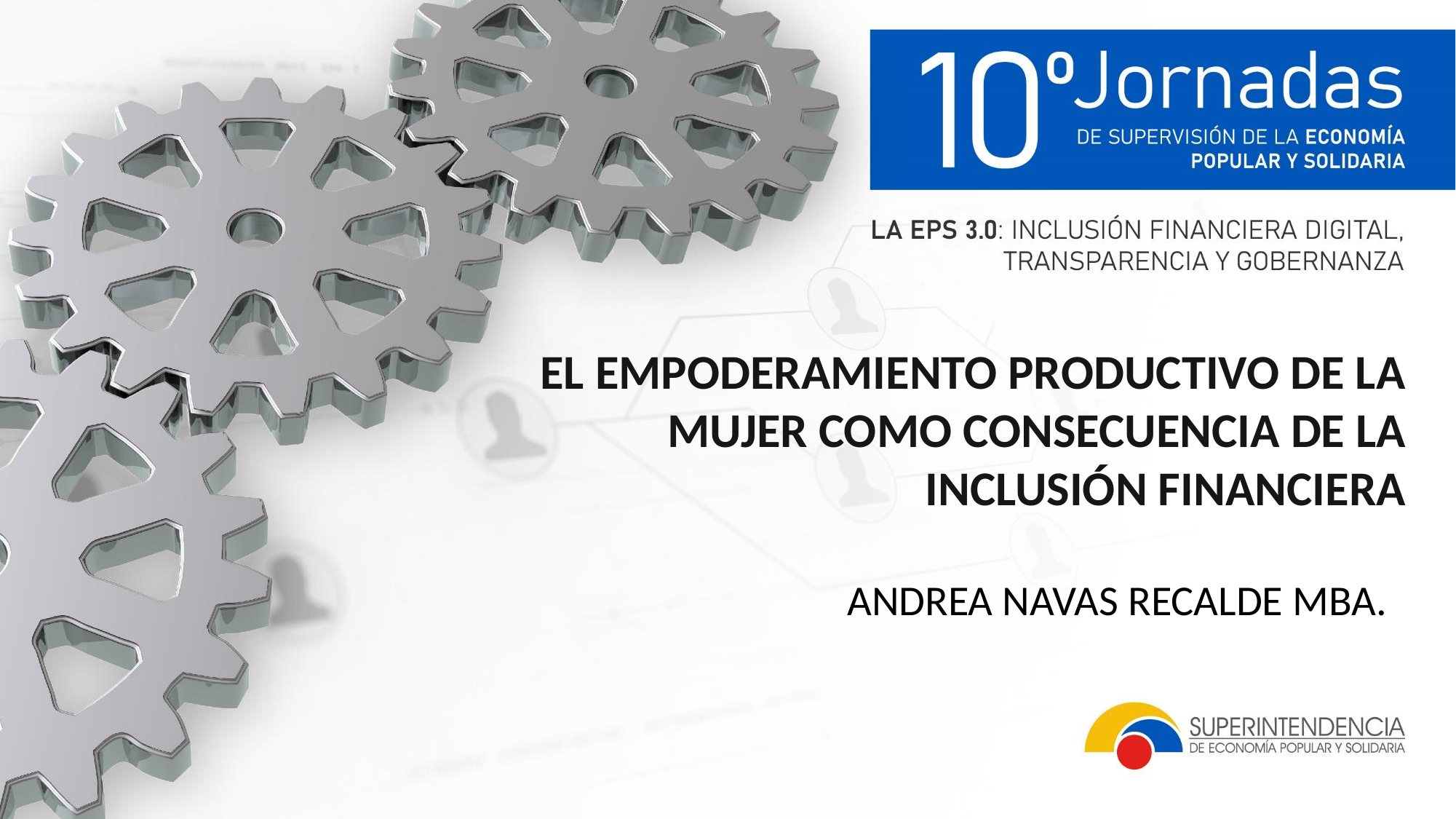

EL EMPODERAMIENTO PRODUCTIVO DE LA MUJER COMO CONSECUENCIA DE LA INCLUSIÓN FINANCIERA
ANDREA NAVAS RECALDE MBA.